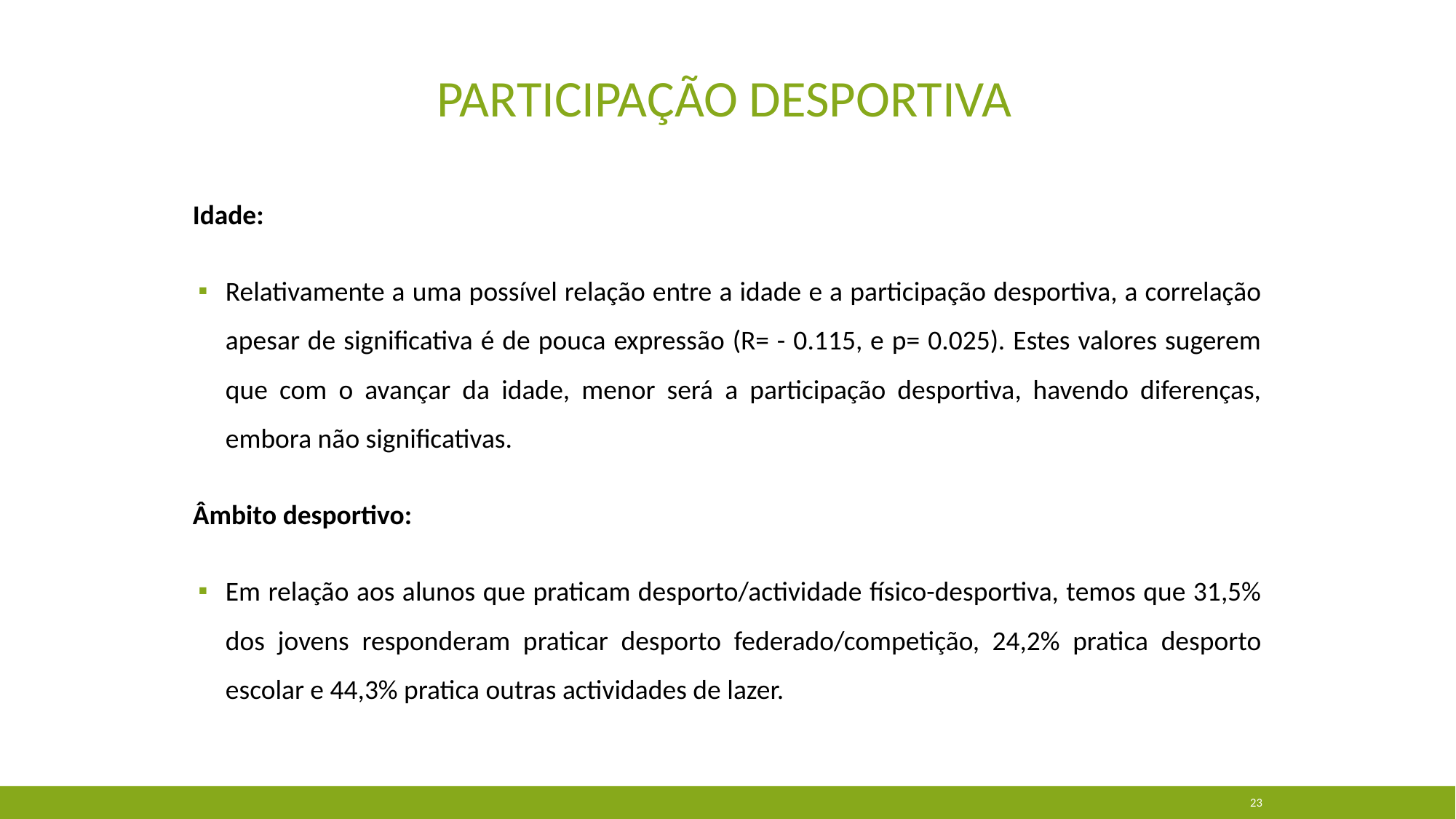

# Participação Desportiva
Idade:
Relativamente a uma possível relação entre a idade e a participação desportiva, a correlação apesar de significativa é de pouca expressão (R= - 0.115, e p= 0.025). Estes valores sugerem que com o avançar da idade, menor será a participação desportiva, havendo diferenças, embora não significativas.
Âmbito desportivo:
Em relação aos alunos que praticam desporto/actividade físico-desportiva, temos que 31,5% dos jovens responderam praticar desporto federado/competição, 24,2% pratica desporto escolar e 44,3% pratica outras actividades de lazer.

23